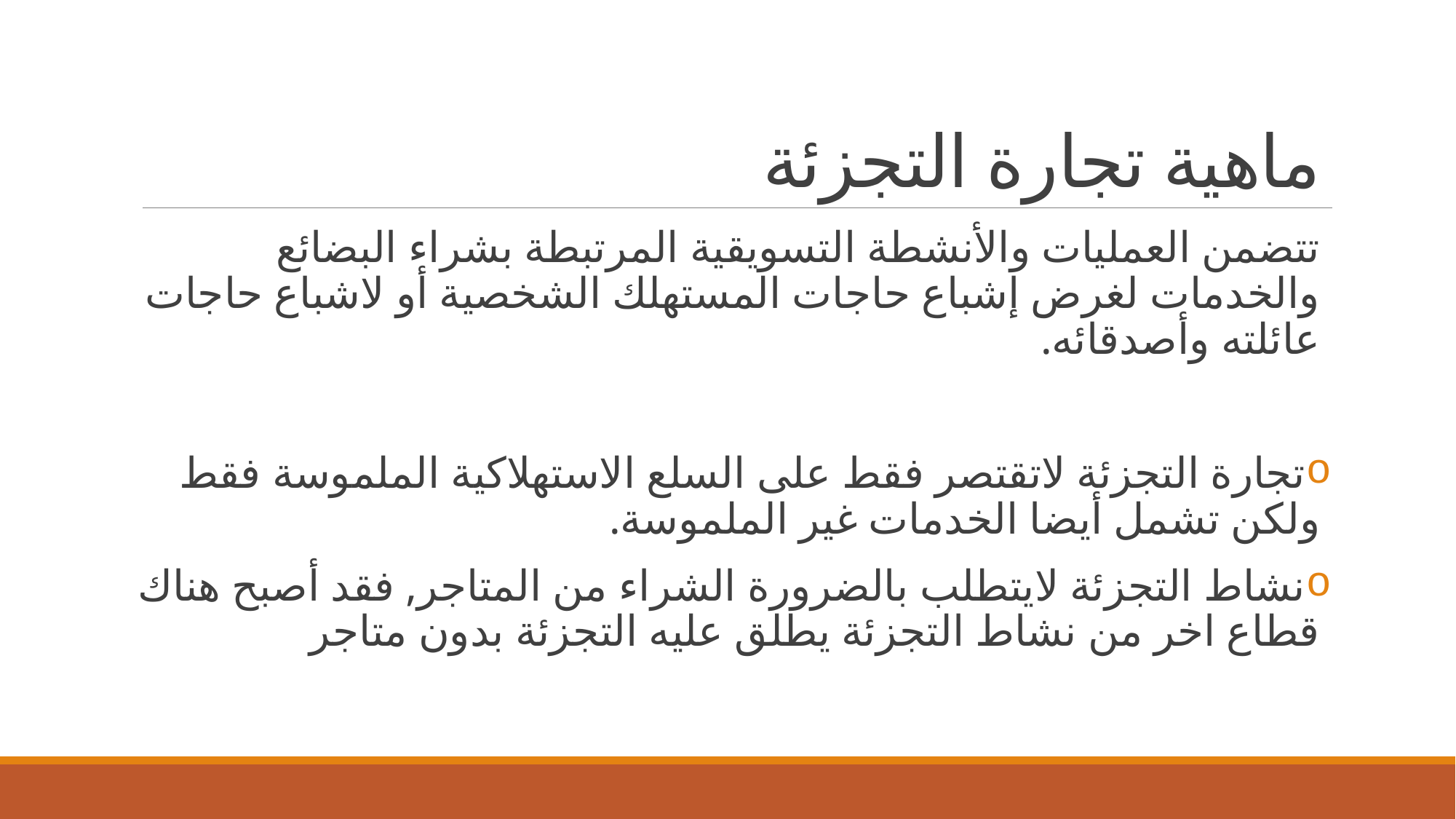

# ماهية تجارة التجزئة
تتضمن العمليات والأنشطة التسويقية المرتبطة بشراء البضائع والخدمات لغرض إشباع حاجات المستهلك الشخصية أو لاشباع حاجات عائلته وأصدقائه.

تجارة التجزئة لاتقتصر فقط على السلع الاستهلاكية الملموسة فقط ولكن تشمل أيضا الخدمات غير الملموسة.
نشاط التجزئة لايتطلب بالضرورة الشراء من المتاجر, فقد أصبح هناك قطاع اخر من نشاط التجزئة يطلق عليه التجزئة بدون متاجر